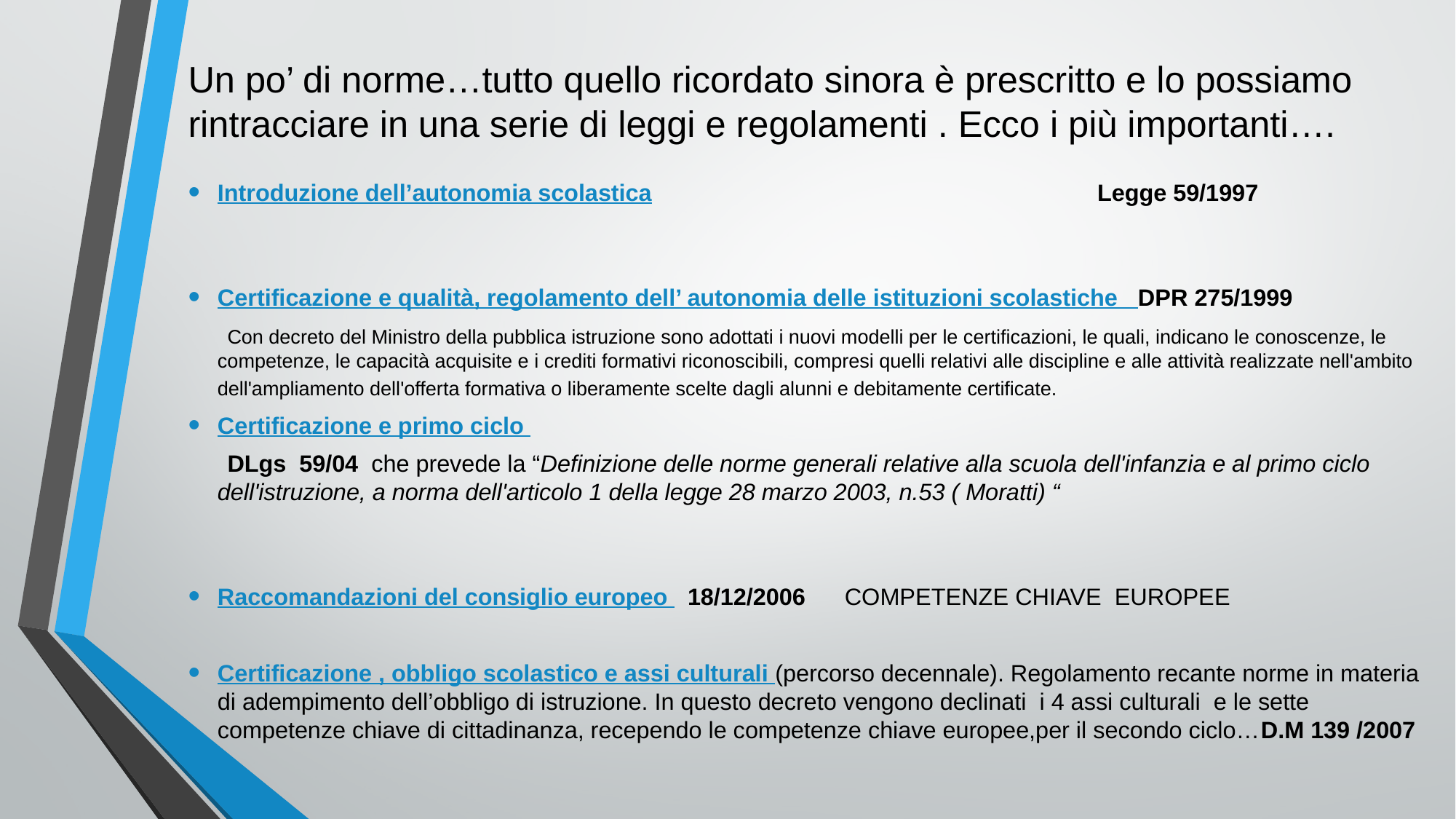

# Un po’ di norme…tutto quello ricordato sinora è prescritto e lo possiamo rintracciare in una serie di leggi e regolamenti . Ecco i più importanti….
Introduzione dell’autonomia scolastica                                                                    Legge 59/1997

Certificazione e qualità, regolamento dell’ autonomia delle istituzioni scolastiche   DPR 275/1999
      Con decreto del Ministro della pubblica istruzione sono adottati i nuovi modelli per le certificazioni, le quali, indicano le conoscenze, le competenze, le capacità acquisite e i crediti formativi riconoscibili, compresi quelli relativi alle discipline e alle attività realizzate nell'ambito dell'ampliamento dell'offerta formativa o liberamente scelte dagli alunni e debitamente certificate.
Certificazione e primo ciclo
      DLgs  59/04  che prevede la “Definizione delle norme generali relative alla scuola dell'infanzia e al primo ciclo dell'istruzione, a norma dell'articolo 1 della legge 28 marzo 2003, n.53 ( Moratti) “

Raccomandazioni del consiglio europeo   18/12/2006      COMPETENZE CHIAVE  EUROPEE

Certificazione , obbligo scolastico e assi culturali (percorso decennale). Regolamento recante norme in materia di adempimento dell’obbligo di istruzione. In questo decreto vengono declinati  i 4 assi culturali  e le sette competenze chiave di cittadinanza, recependo le competenze chiave europee,per il secondo ciclo…D.M 139 /2007